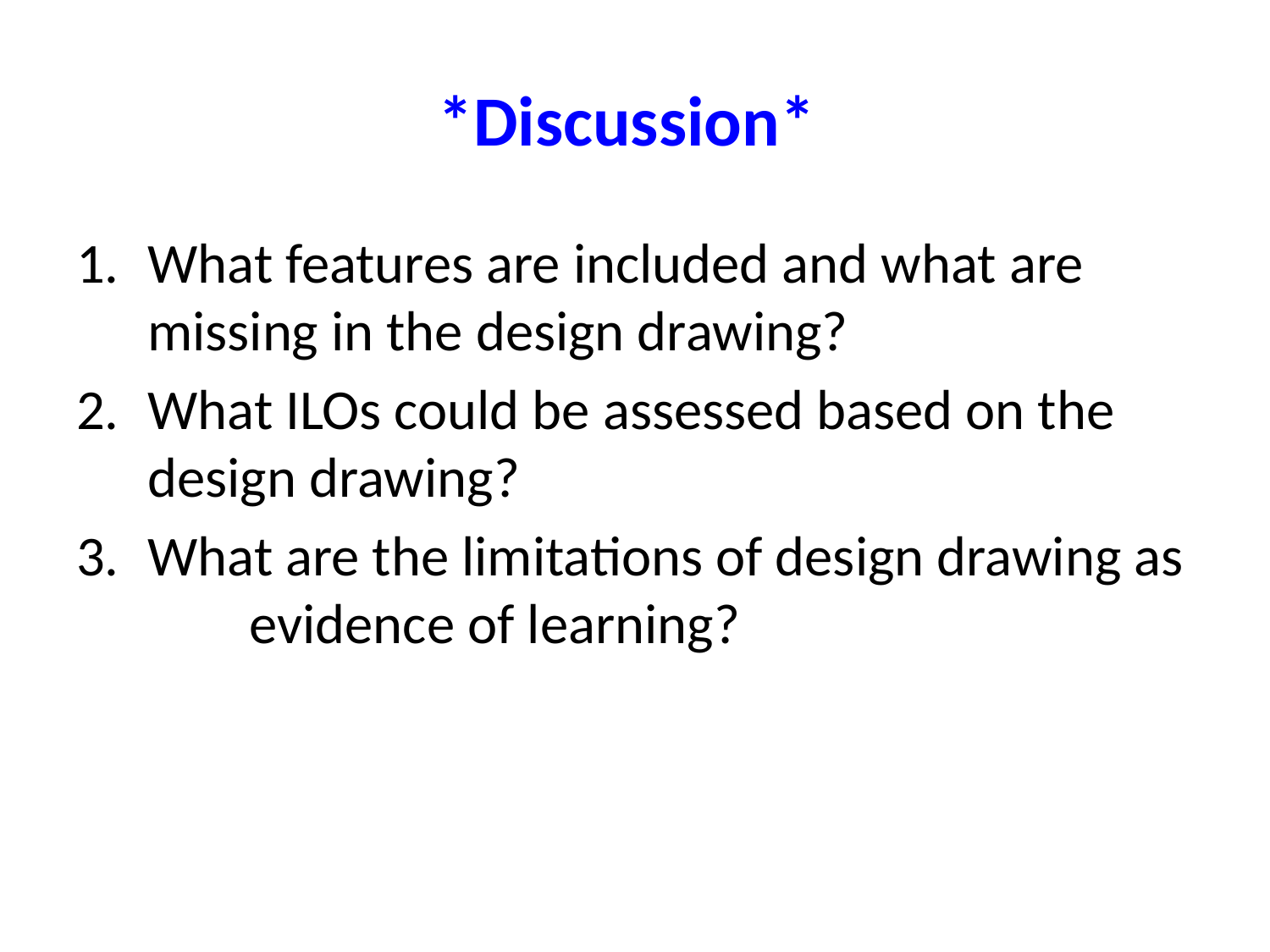

# *Discussion*
What features are included and what are missing in the design drawing?
What ILOs could be assessed based on the design drawing?
What are the limitations of design drawing as         evidence of learning?